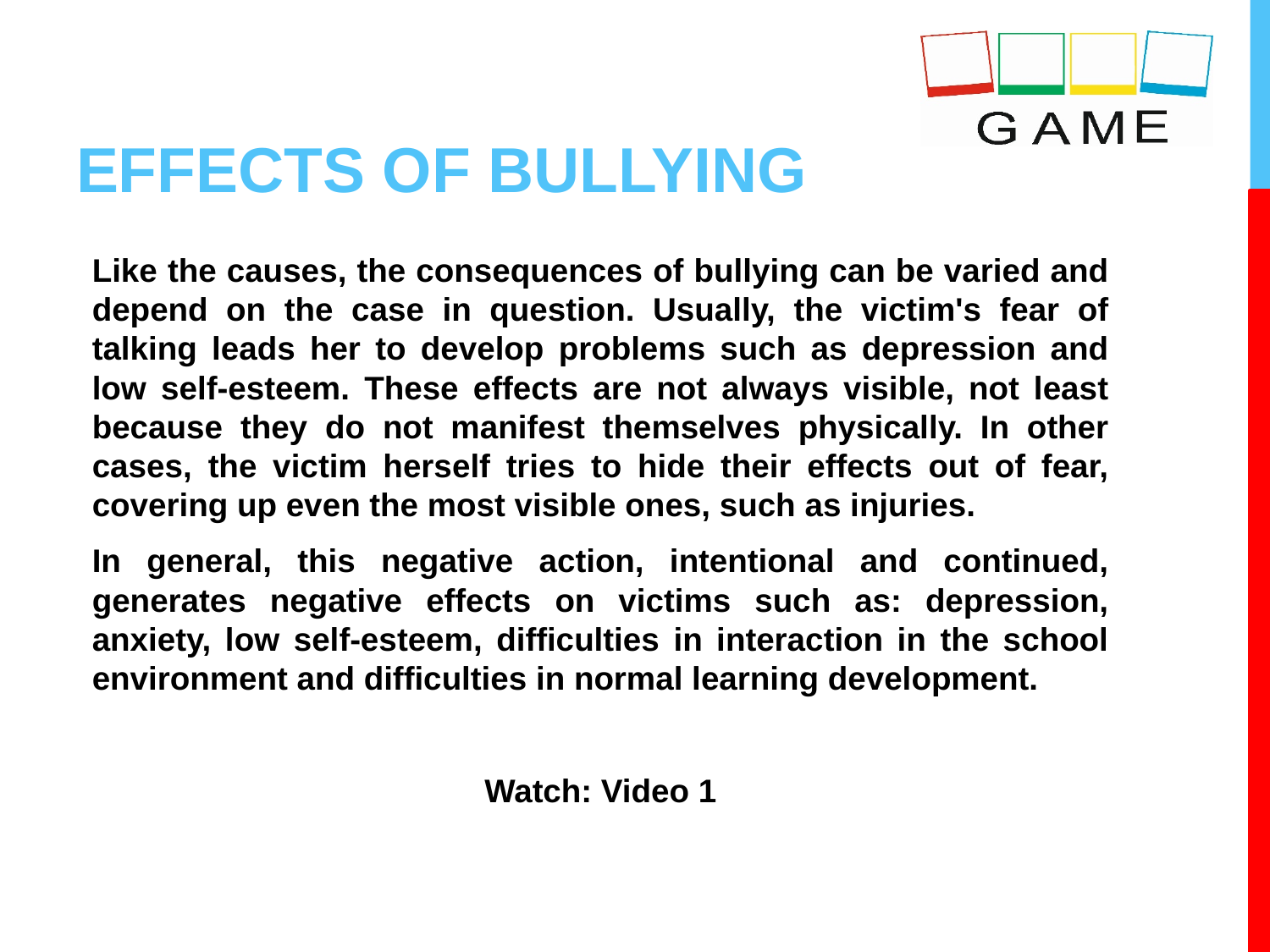

# EFFECTS OF BULLYING
Like the causes, the consequences of bullying can be varied and depend on the case in question. Usually, the victim's fear of talking leads her to develop problems such as depression and low self-esteem. These effects are not always visible, not least because they do not manifest themselves physically. In other cases, the victim herself tries to hide their effects out of fear, covering up even the most visible ones, such as injuries.
In general, this negative action, intentional and continued, generates negative effects on victims such as: depression, anxiety, low self-esteem, difficulties in interaction in the school environment and difficulties in normal learning development.

Watch: Video 1